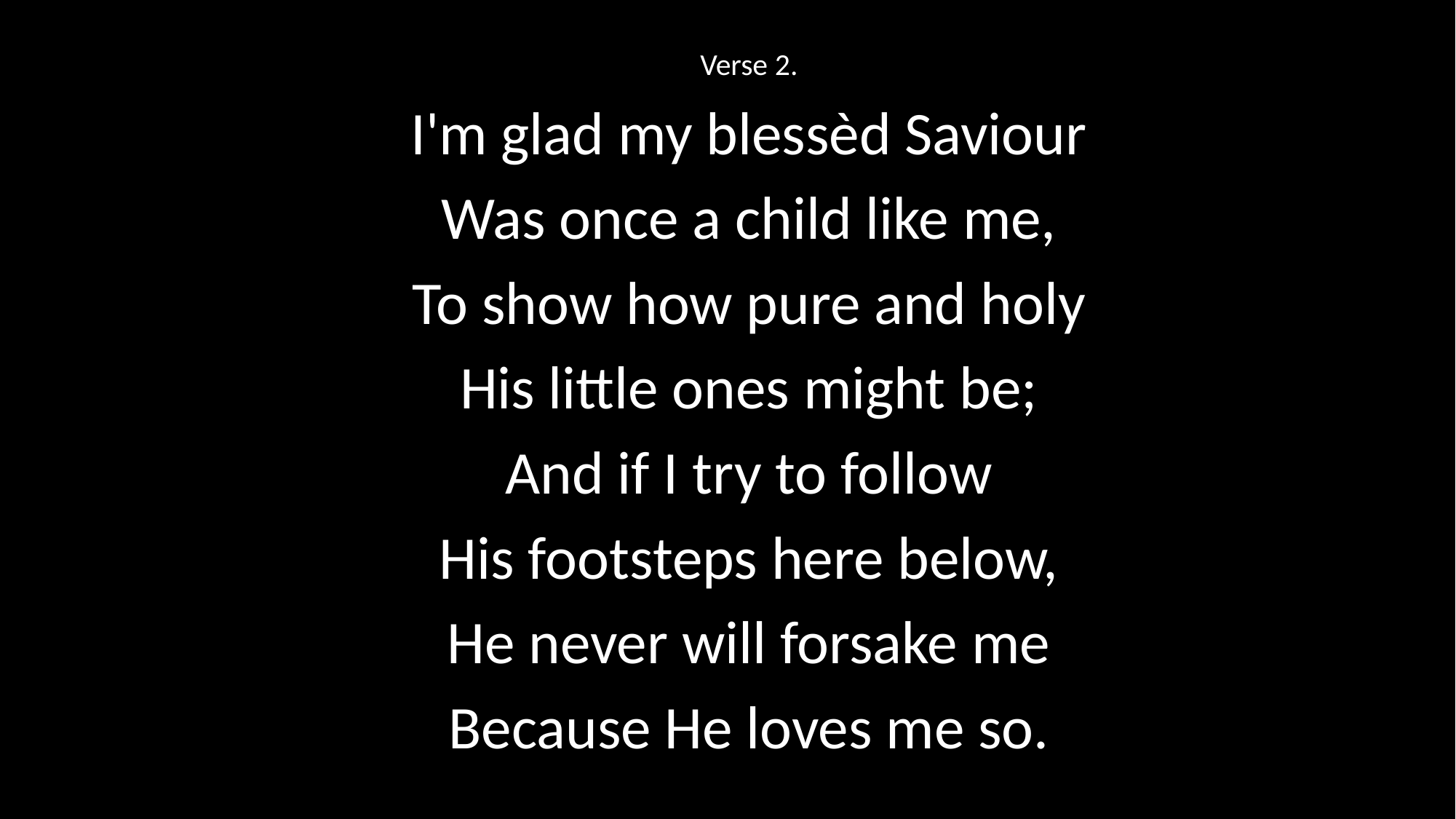

Verse 2.
I'm glad my blessèd Saviour
Was once a child like me,
To show how pure and holy
His little ones might be;
And if I try to follow
His footsteps here below,
He never will forsake me
Because He loves me so.